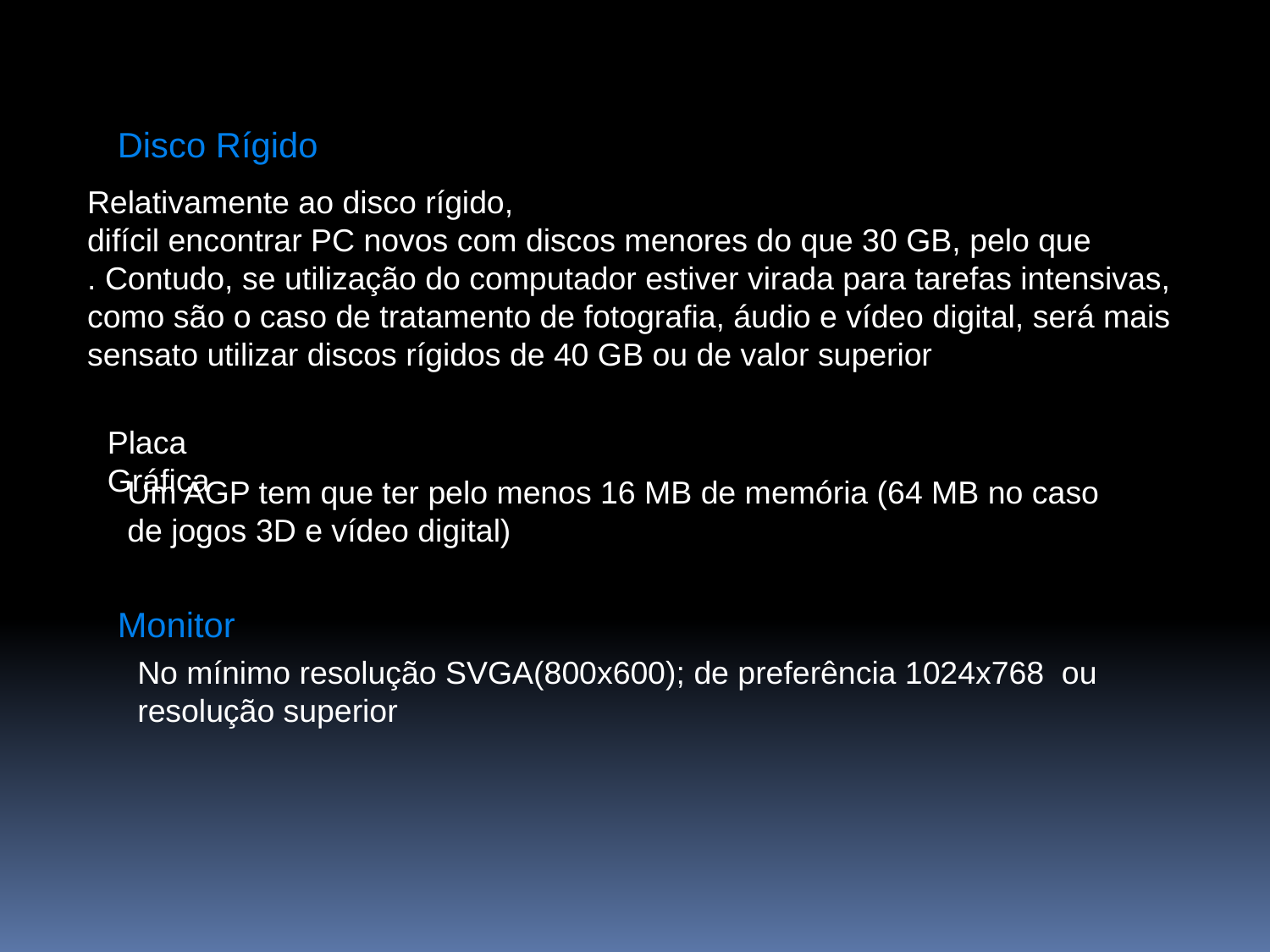

Disco Rígido
Relativamente ao disco rígido,
difícil encontrar PC novos com discos menores do que 30 GB, pelo que
. Contudo, se utilização do computador estiver virada para tarefas intensivas, como são o caso de tratamento de fotografia, áudio e vídeo digital, será mais sensato utilizar discos rígidos de 40 GB ou de valor superior

Placa Gráfica
Um AGP tem que ter pelo menos 16 MB de memória (64 MB no caso de jogos 3D e vídeo digital)

Monitor
No mínimo resolução SVGA(800x600); de preferência 1024x768  ou resolução superior